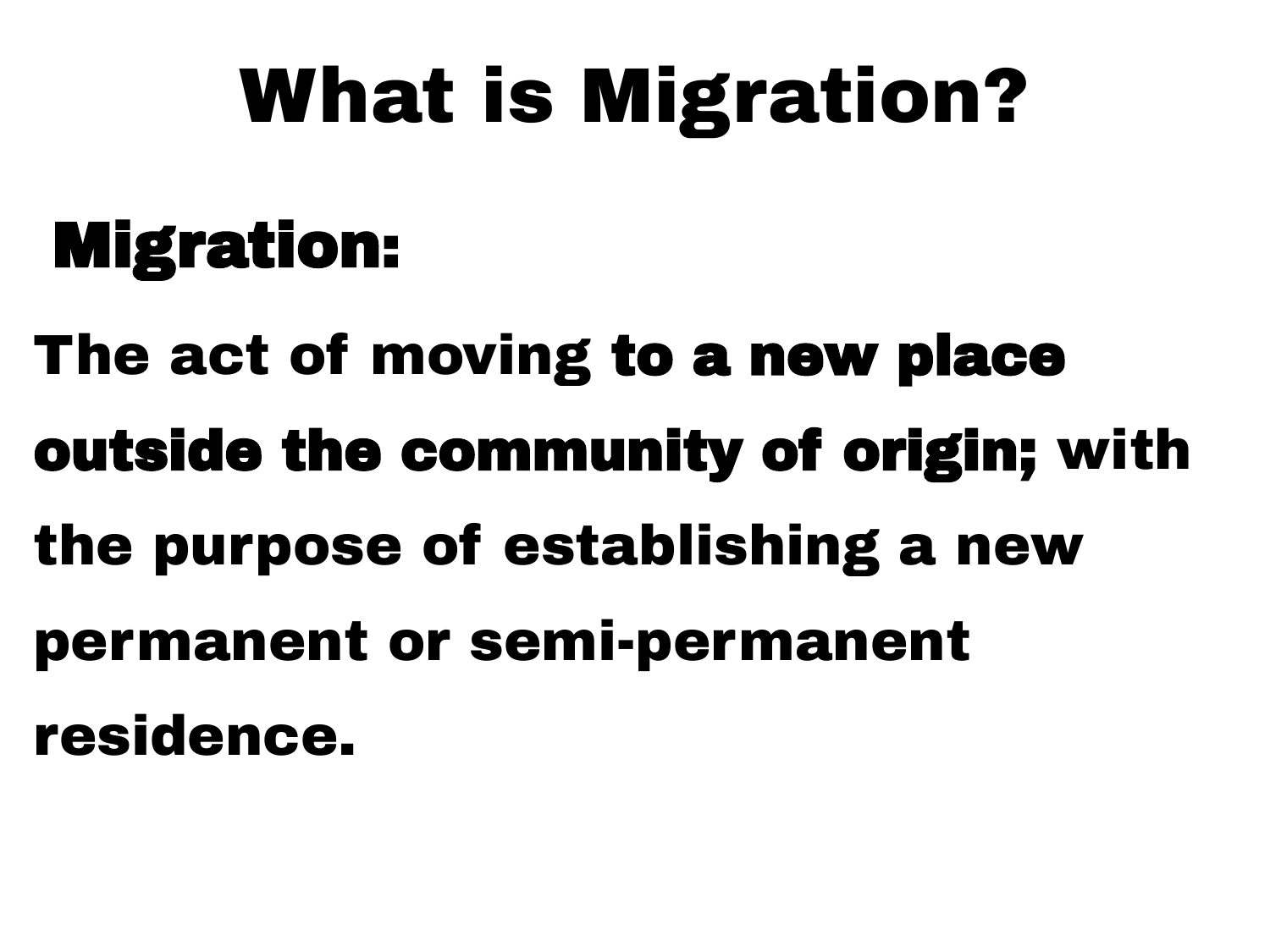

What is Migration?
 Migration:
The act of moving to a new place outside the community of origin; with the purpose of establishing a new permanent or semi-permanent residence.